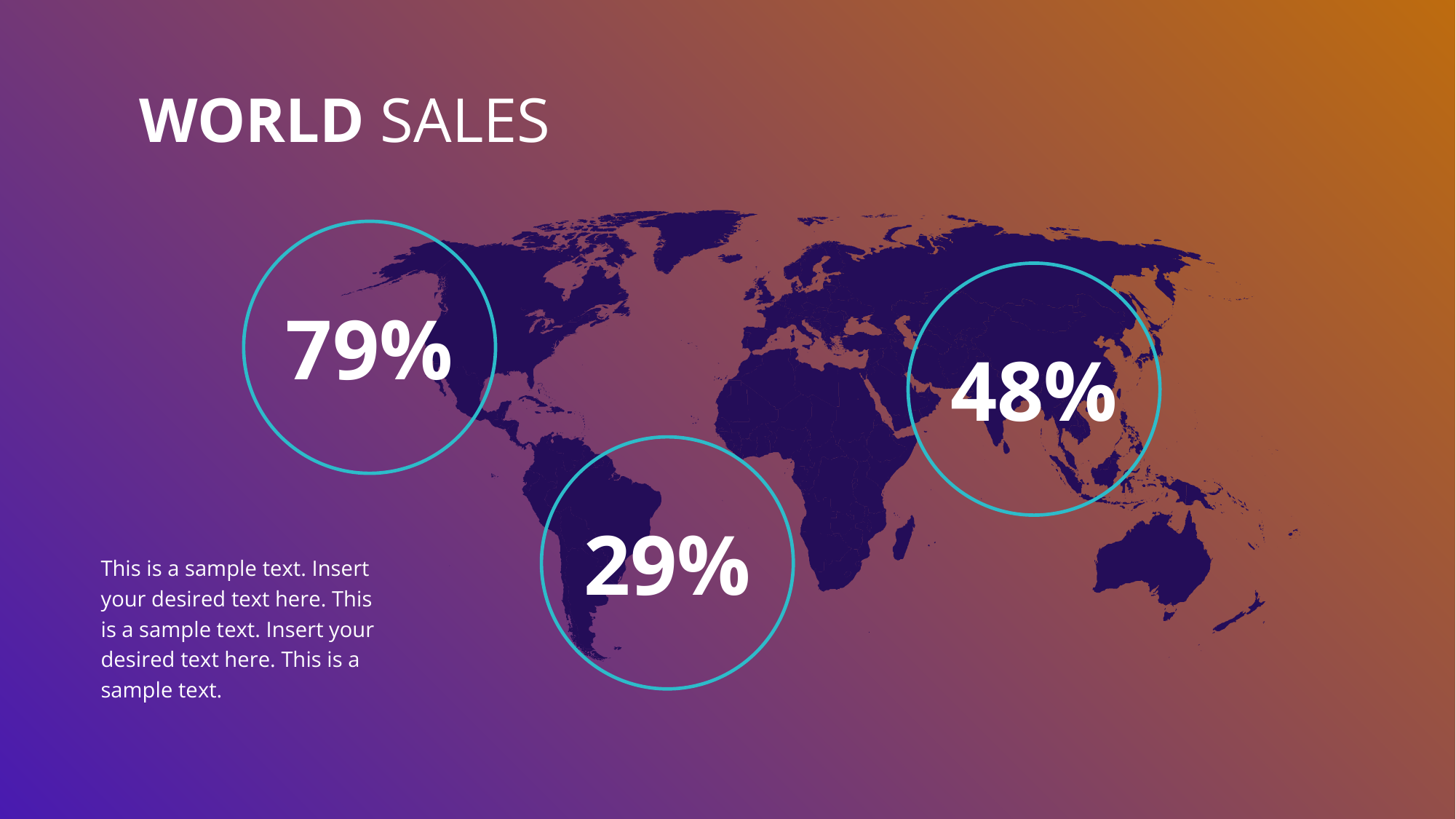

# WORLD SALES

79%

48%

29%
This is a sample text. Insert your desired text here. This is a sample text. Insert your desired text here. This is a sample text.